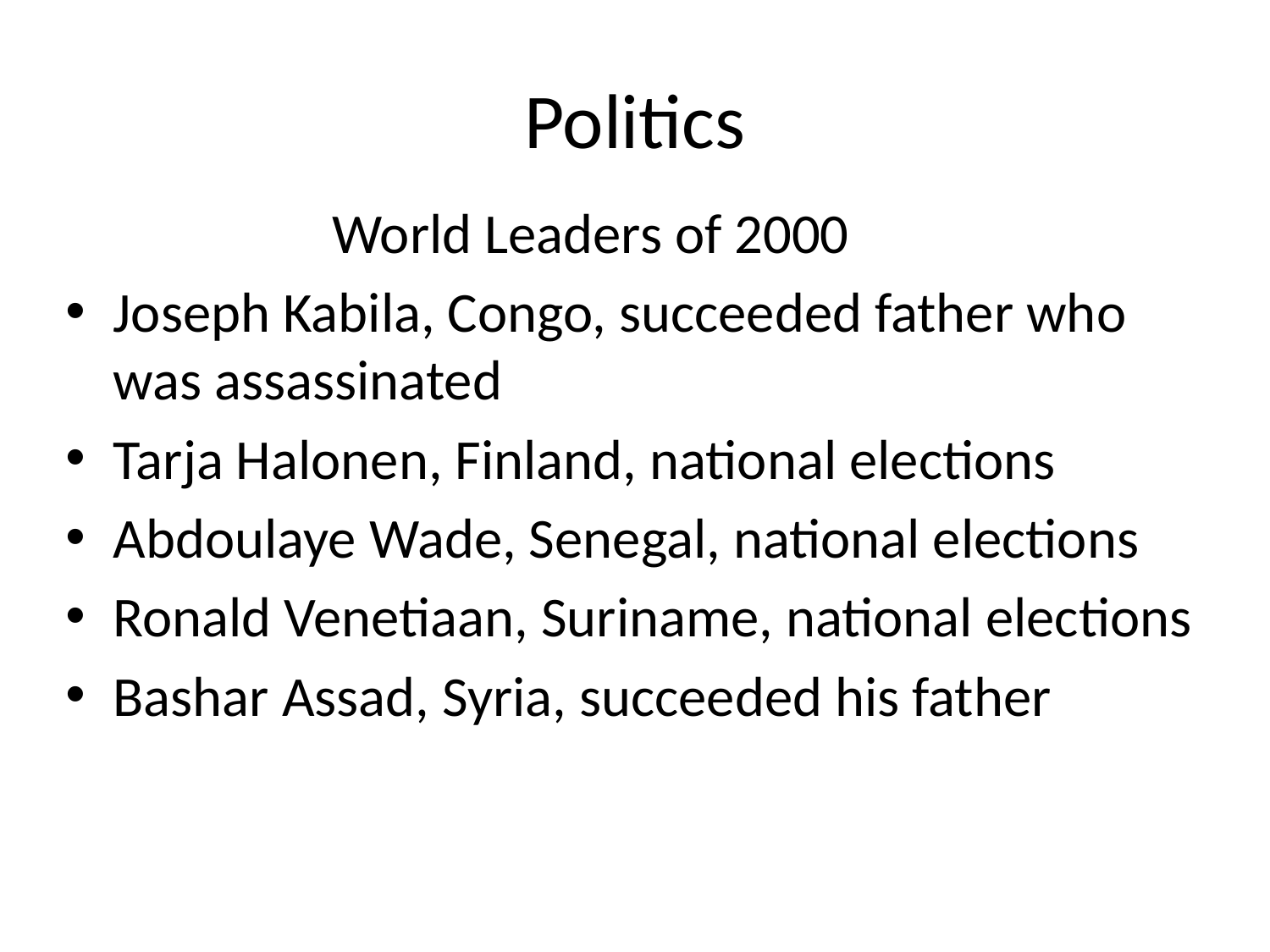

# Politics
                     World Leaders of 2000
Joseph Kabila, Congo, succeeded father who was assassinated
Tarja Halonen, Finland, national elections
Abdoulaye Wade, Senegal, national elections
Ronald Venetiaan, Suriname, national elections
Bashar Assad, Syria, succeeded his father